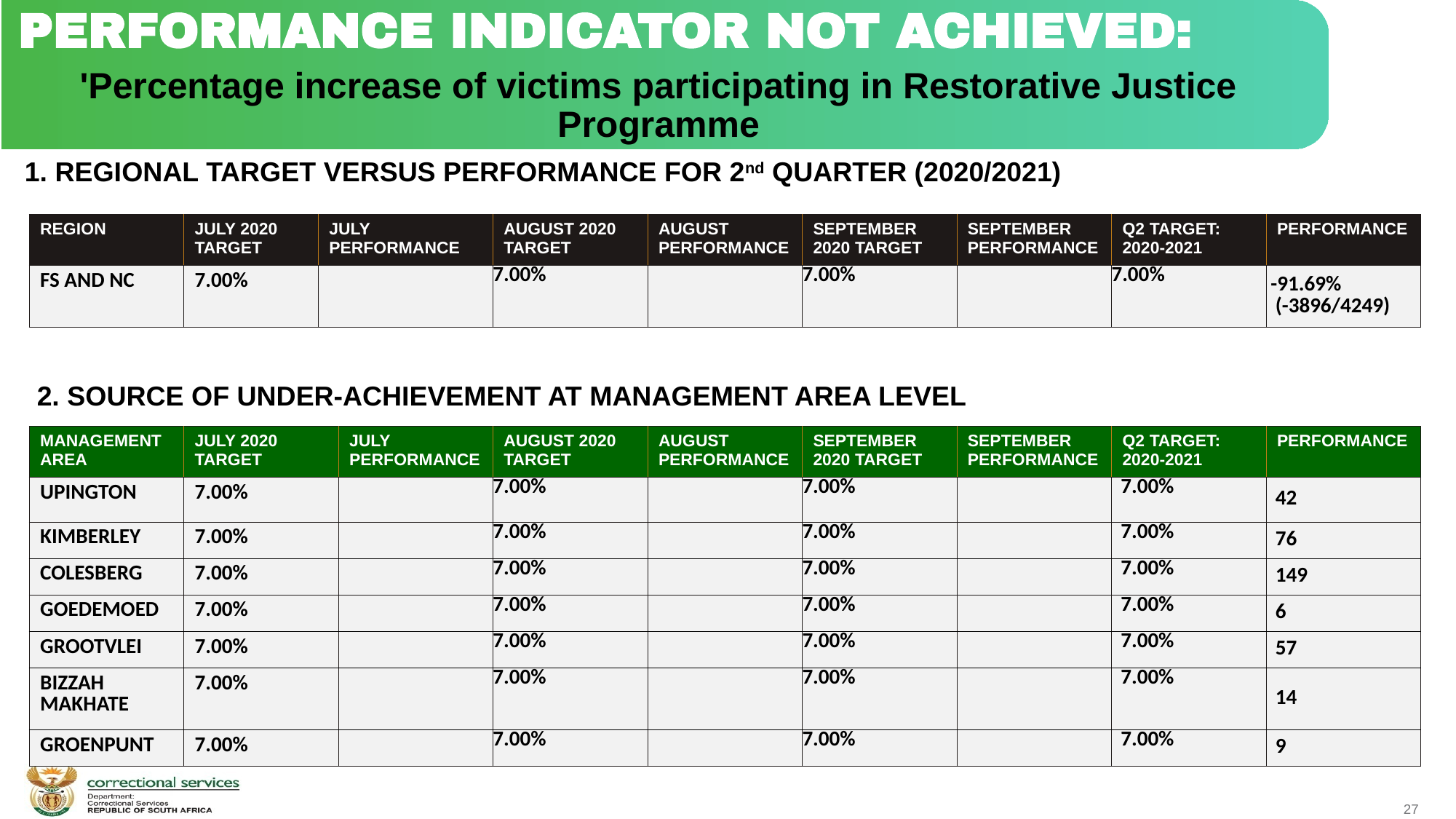

PERFORMANCE INDICATOR NOT ACHIEVED:
'Percentage increase of victims participating in Restorative Justice Programme
1. REGIONAL TARGET VERSUS PERFORMANCE FOR 2nd QUARTER (2020/2021)
| REGION | JULY 2020 TARGET | JULY PERFORMANCE | AUGUST 2020 TARGET | AUGUST PERFORMANCE | SEPTEMBER 2020 TARGET | SEPTEMBER PERFORMANCE | Q2 TARGET: 2020-2021 | PERFORMANCE |
| --- | --- | --- | --- | --- | --- | --- | --- | --- |
| FS AND NC | 7.00% |  | 7.00% |  | 7.00% |  | 7.00% | -91.69% (-3896/4249) |
     2. SOURCE OF UNDER-ACHIEVEMENT AT MANAGEMENT AREA LEVEL
| MANAGEMENT AREA | JULY 2020 TARGET | JULY PERFORMANCE | AUGUST 2020 TARGET | AUGUST PERFORMANCE | SEPTEMBER 2020 TARGET | SEPTEMBER PERFORMANCE | Q2 TARGET: 2020-2021 | PERFORMANCE |
| --- | --- | --- | --- | --- | --- | --- | --- | --- |
| UPINGTON | 7.00% |  | 7.00% |  | 7.00% |  | 7.00% | 42 |
| KIMBERLEY | 7.00% |  | 7.00% |  | 7.00% |  | 7.00% | 76 |
| COLESBERG | 7.00% |  | 7.00% |  | 7.00% |  | 7.00% | 149 |
| GOEDEMOED | 7.00% |  | 7.00% |  | 7.00% |  | 7.00% | 6 |
| GROOTVLEI | 7.00% |  | 7.00% |  | 7.00% |  | 7.00% | 57 |
| BIZZAH MAKHATE | 7.00% |  | 7.00% |  | 7.00% |  | 7.00% | 14 |
| GROENPUNT | 7.00% |  | 7.00% |  | 7.00% |  | 7.00% | 9 |